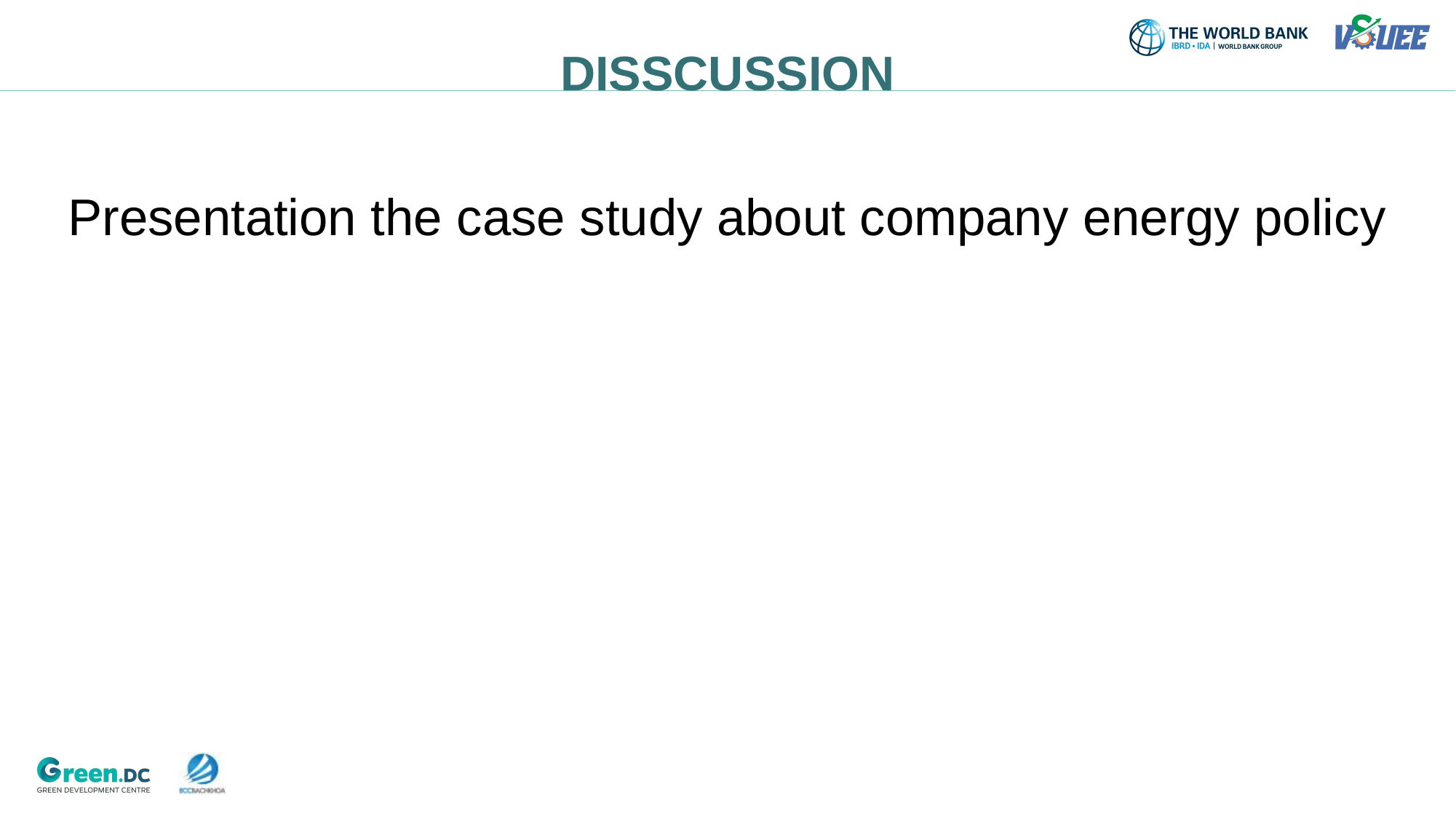

DISSCUSSION
# Presentation the case study about company energy policy